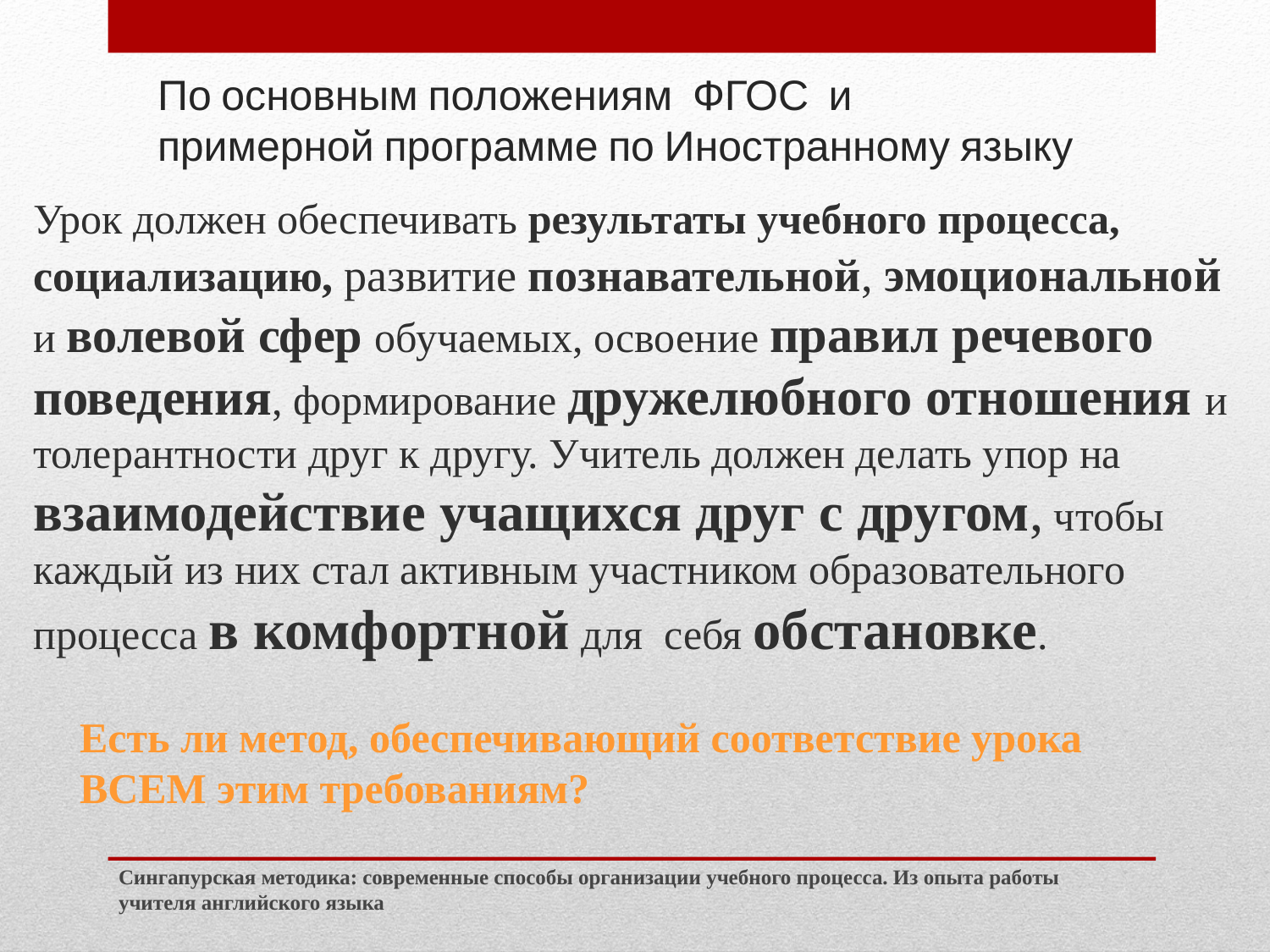

# По основным положениям  ФГОС  и  примерной программе по Иностранному языку
Урок должен обеспечивать результаты учебного процесса, социализацию, развитие познавательной, эмоциональной и волевой сфер обучаемых, освоение правил речевого поведения, формирование дружелюбного отношения и толерантности друг к другу. Учитель должен делать упор на взаимодействие учащихся друг с другом, чтобы каждый из них стал активным участником образовательного процесса в комфортной для  себя обстановке.
Есть ли метод, обеспечивающий соответствие урока ВСЕМ этим требованиям?
Сингапурская методика: современные способы организации учебного процесса. Из опыта работы учителя английского языка